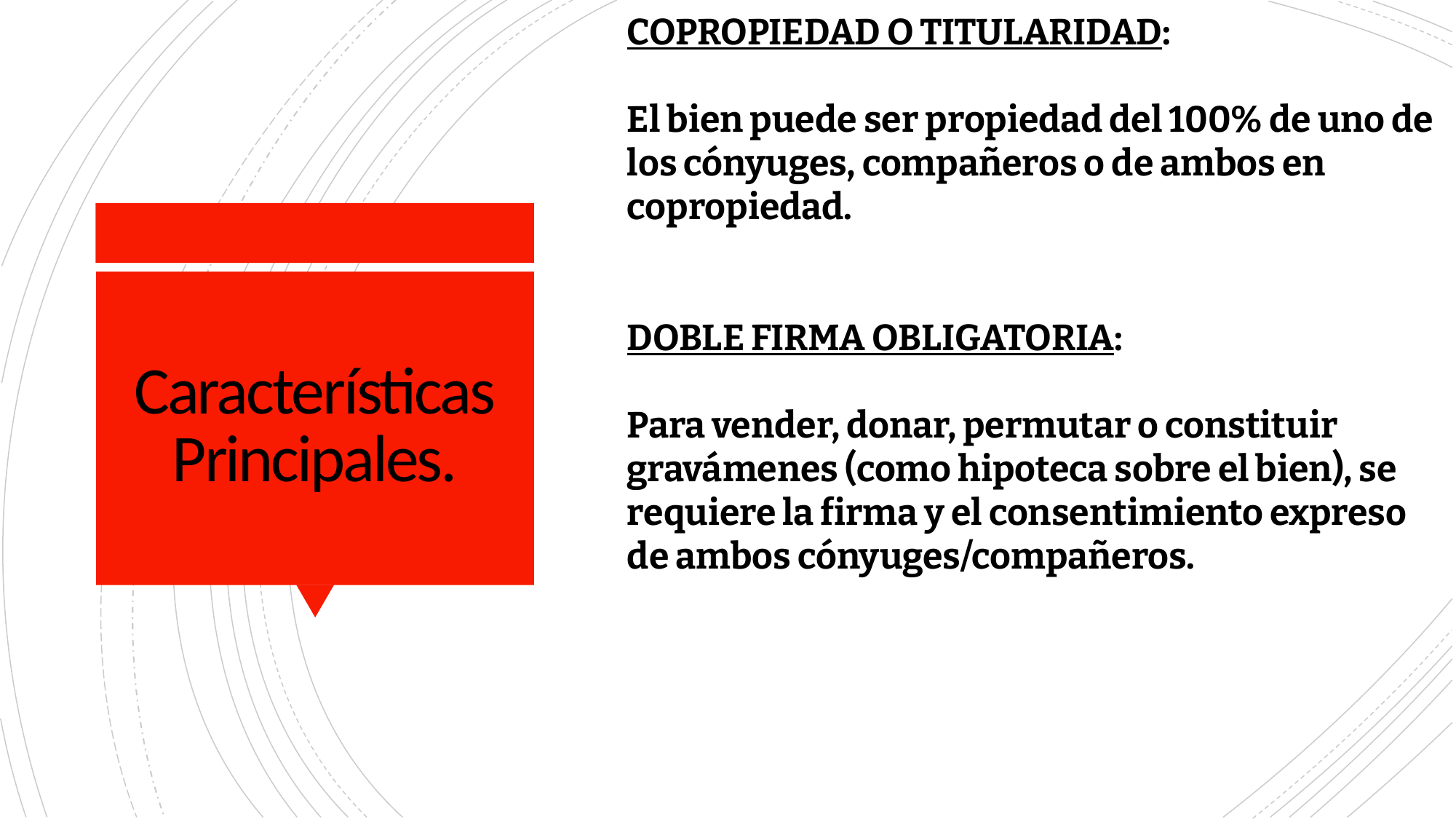

COPROPIEDAD O TITULARIDAD:

El bien puede ser propiedad del 100% de uno de los cónyuges, compañeros o de ambos en copropiedad.

DOBLE FIRMA OBLIGATORIA:

Para vender, donar, permutar o constituir gravámenes (como hipoteca sobre el bien), se requiere la firma y el consentimiento expreso de ambos cónyuges/compañeros.
# Características Principales.